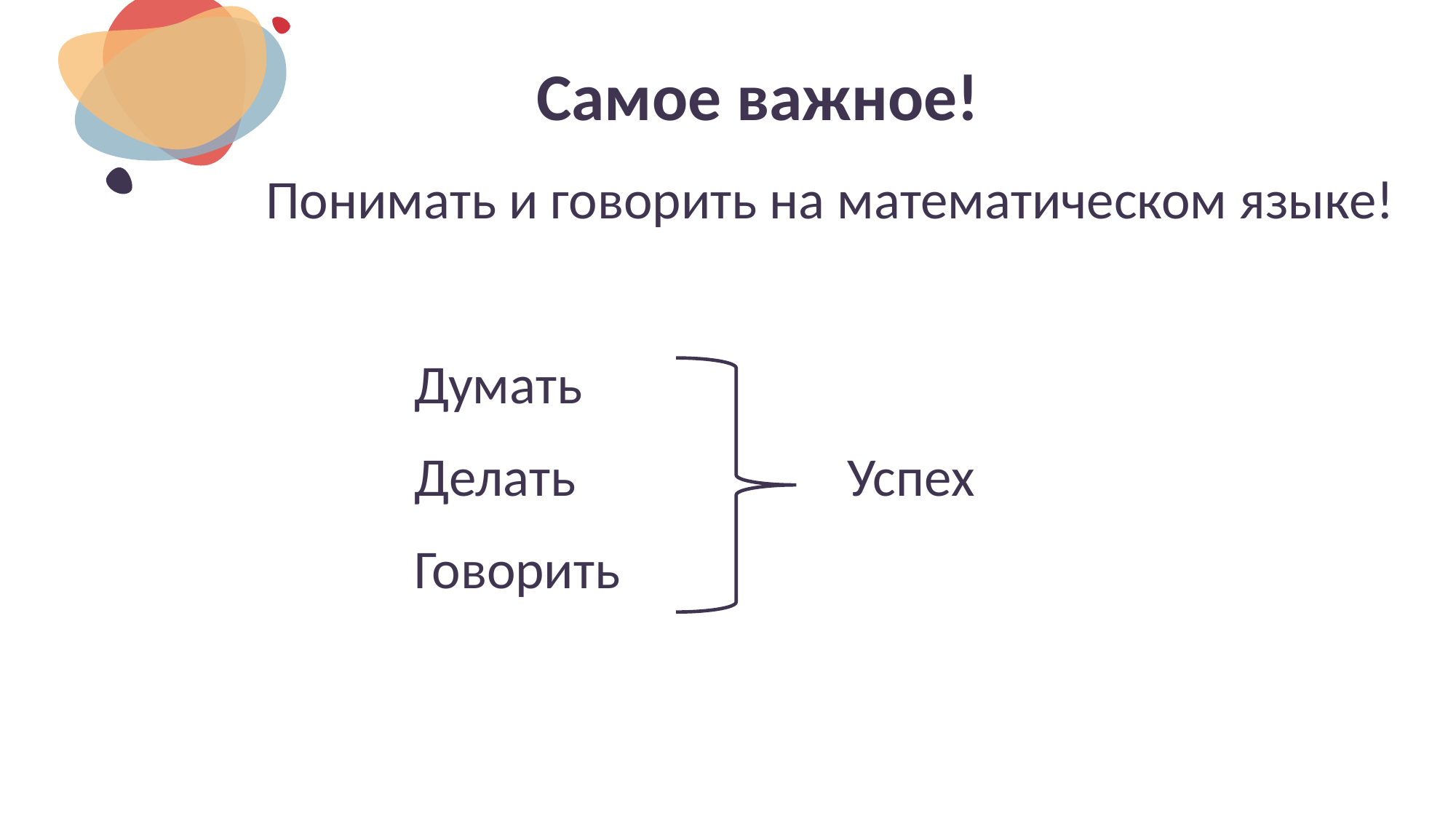

# Самое важное!
Понимать и говорить на математическом языке!

            Думать
            Делать                      Успех
            Говорить